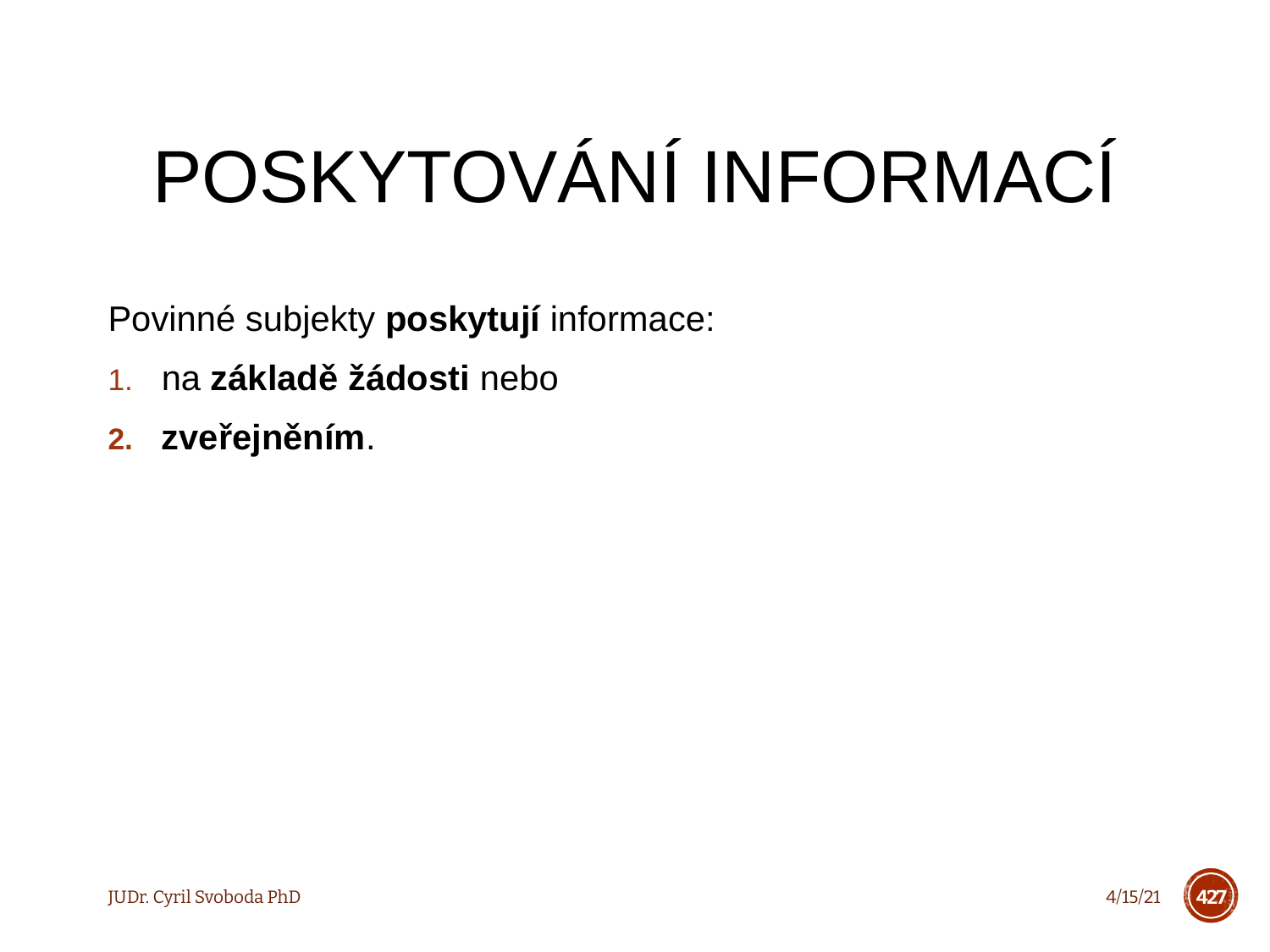

# Poskytování informací
Povinné subjekty poskytují informace:
na základě žádosti nebo
zveřejněním.
JUDr. Cyril Svoboda PhD
4/15/21
427